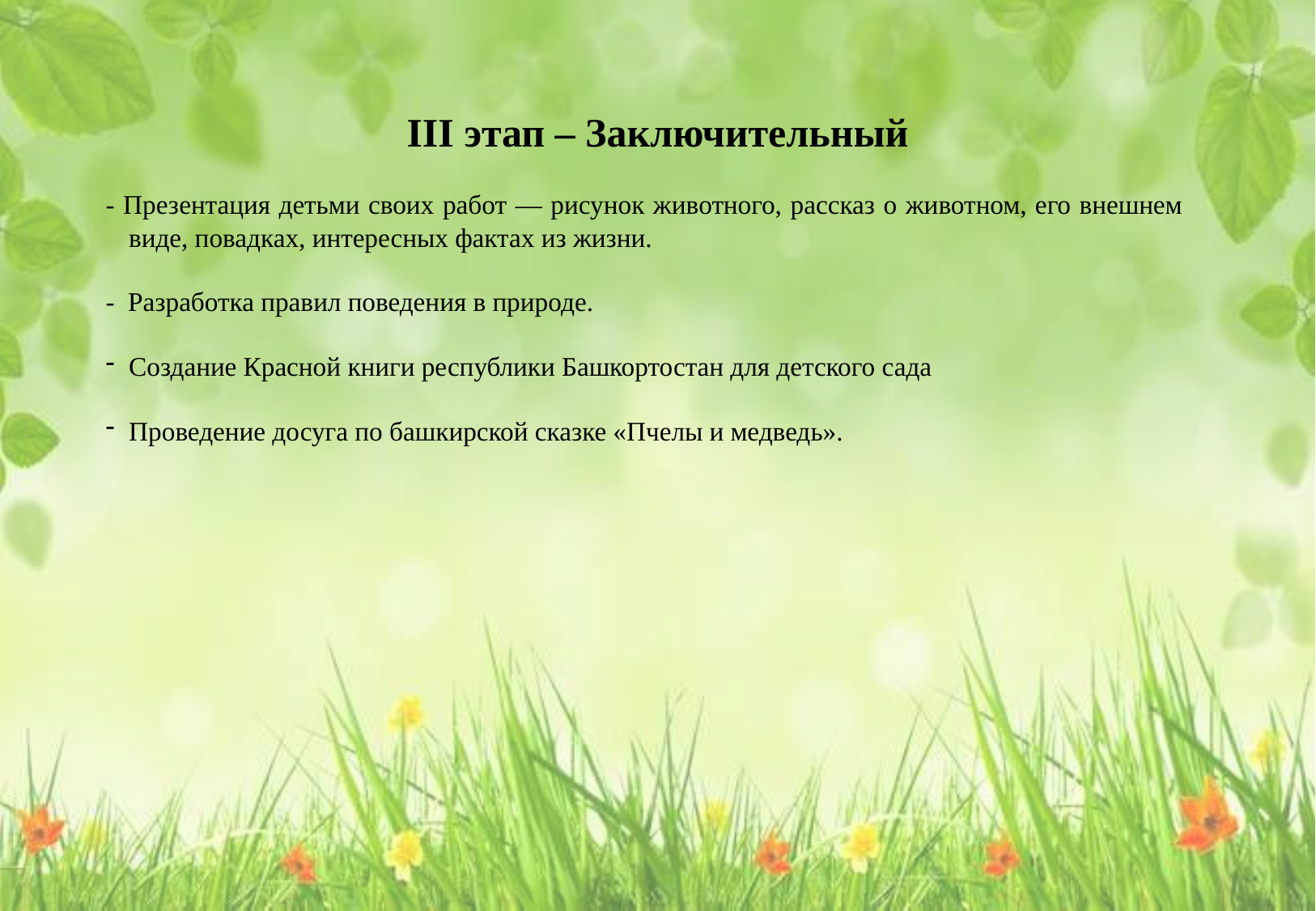

III этап – Заключительный

- Презентация детьми своих работ — рисунок животного, рассказ о животном, его внешнем    виде, повадках, интересных фактах из жизни.
-  Разработка правил поведения в природе.

Создание Красной книги республики Башкортостан для детского сада

Проведение досуга по башкирской сказке «Пчелы и медведь».